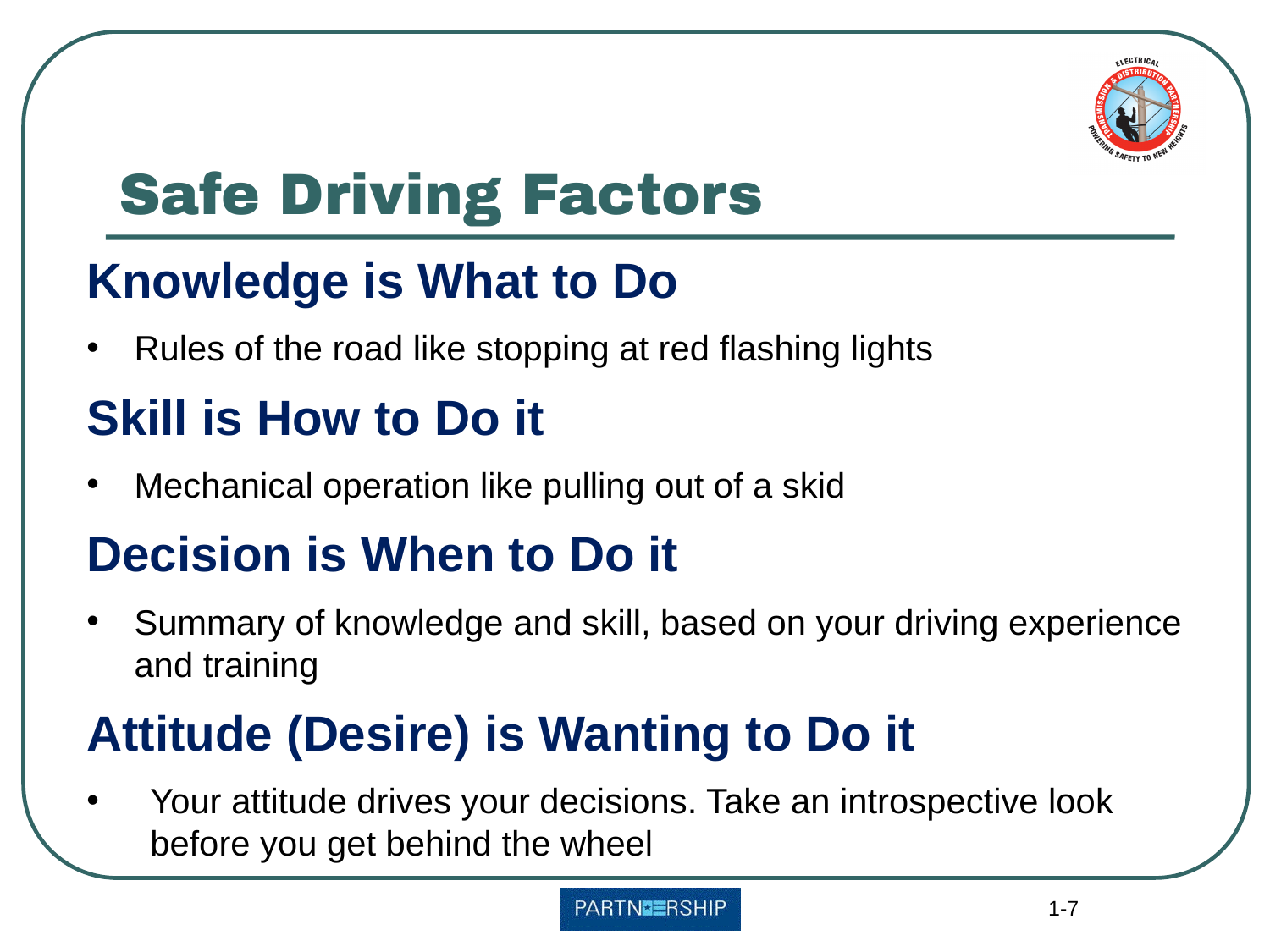

# Safe Driving Factors
Knowledge is What to Do
Rules of the road like stopping at red flashing lights
Skill is How to Do it
Mechanical operation like pulling out of a skid
Decision is When to Do it
Summary of knowledge and skill, based on your driving experience and training
Attitude (Desire) is Wanting to Do it
Your attitude drives your decisions. Take an introspective look before you get behind the wheel

1-7